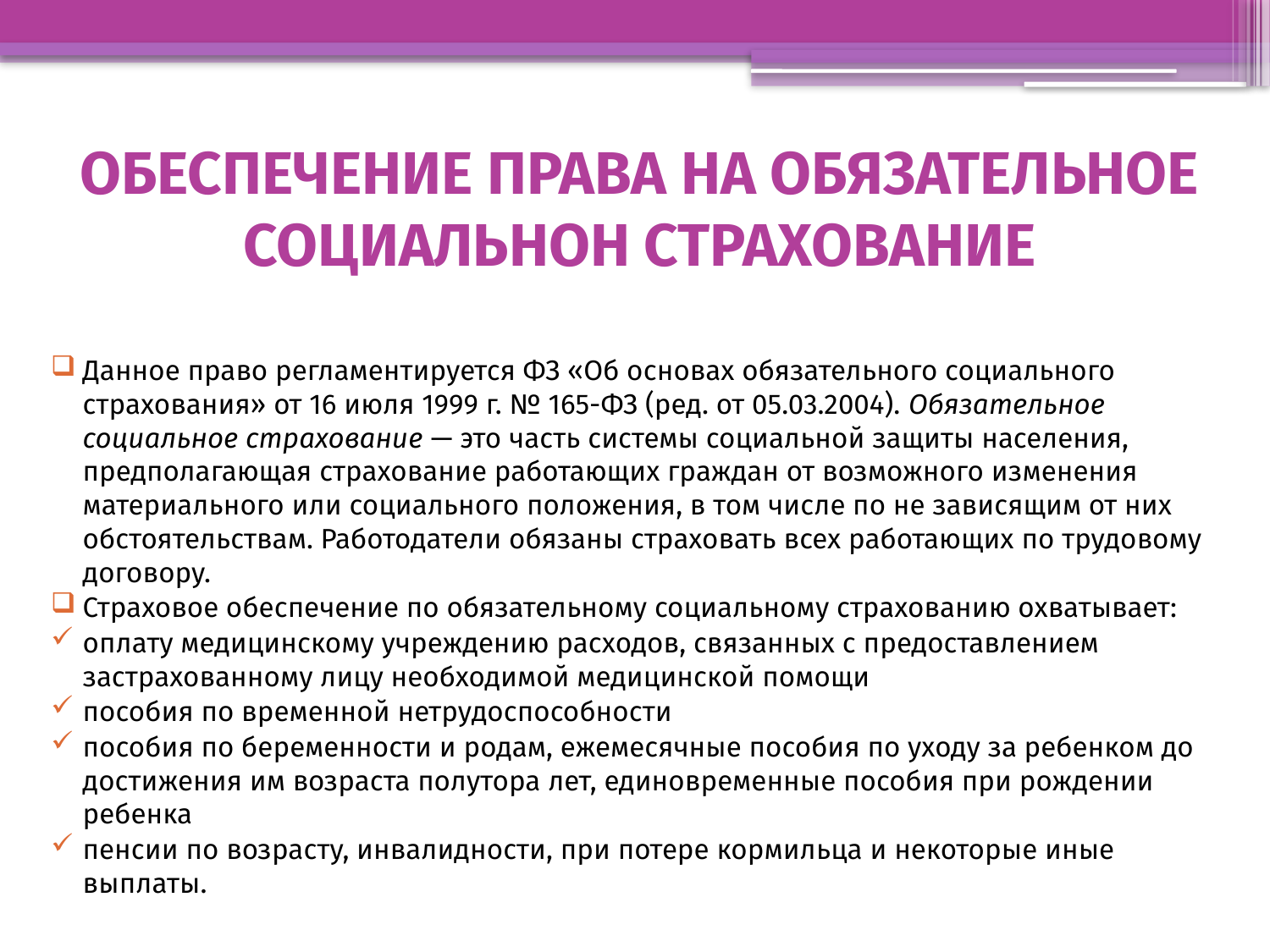

# ОБЕСПЕЧЕНИЕ ПРАВА НА ОБЯЗАТЕЛЬНОЕ СОЦИАЛЬНОН СТРАХОВАНИЕ
Данное право регламентируется ФЗ «Об основах обязательного социального страхования» от 16 июля 1999 г. № 165-ФЗ (ред. от 05.03.2004). Обязательное социальное страхование — это часть системы социальной защиты населения, предполагающая страхование работающих граждан от возможного изменения материального или социального положения, в том числе по не зависящим от них обстоятельствам. Работодатели обязаны страховать всех работающих по трудовому договору.
Страховое обеспечение по обязательному социальному страхованию охватывает:
оплату медицинскому учреждению расходов, связанных с предоставлением застрахованному лицу необходимой медицинской помощи
пособия по временной нетрудоспособности
пособия по беременности и родам, ежемесячные пособия по уходу за ребенком до достижения им возраста полутора лет, единовременные пособия при рождении ребенка
пенсии по возрасту, инвалидности, при потере кормильца и некоторые иные выплаты.